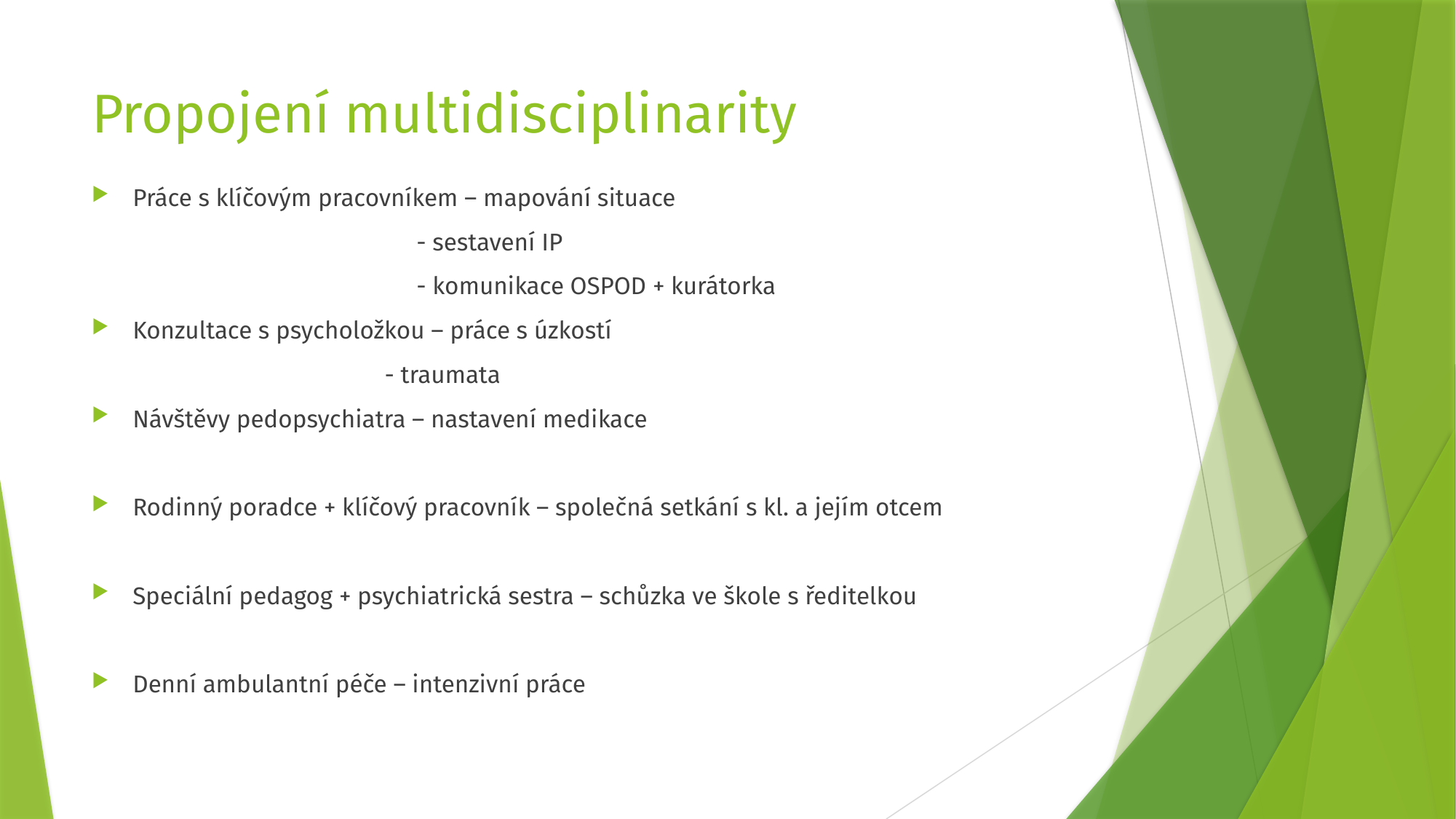

# Propojení multidisciplinarity
Práce s klíčovým pracovníkem – mapování situace
                                                   - sestavení IP
                                                   - komunikace OSPOD + kurátorka
Konzultace s psycholožkou – práce s úzkostí
                                              - traumata
Návštěvy pedopsychiatra – nastavení medikace

Rodinný poradce + klíčový pracovník – společná setkání s kl. a jejím otcem

Speciální pedagog + psychiatrická sestra – schůzka ve škole s ředitelkou

Denní ambulantní péče – intenzivní práce